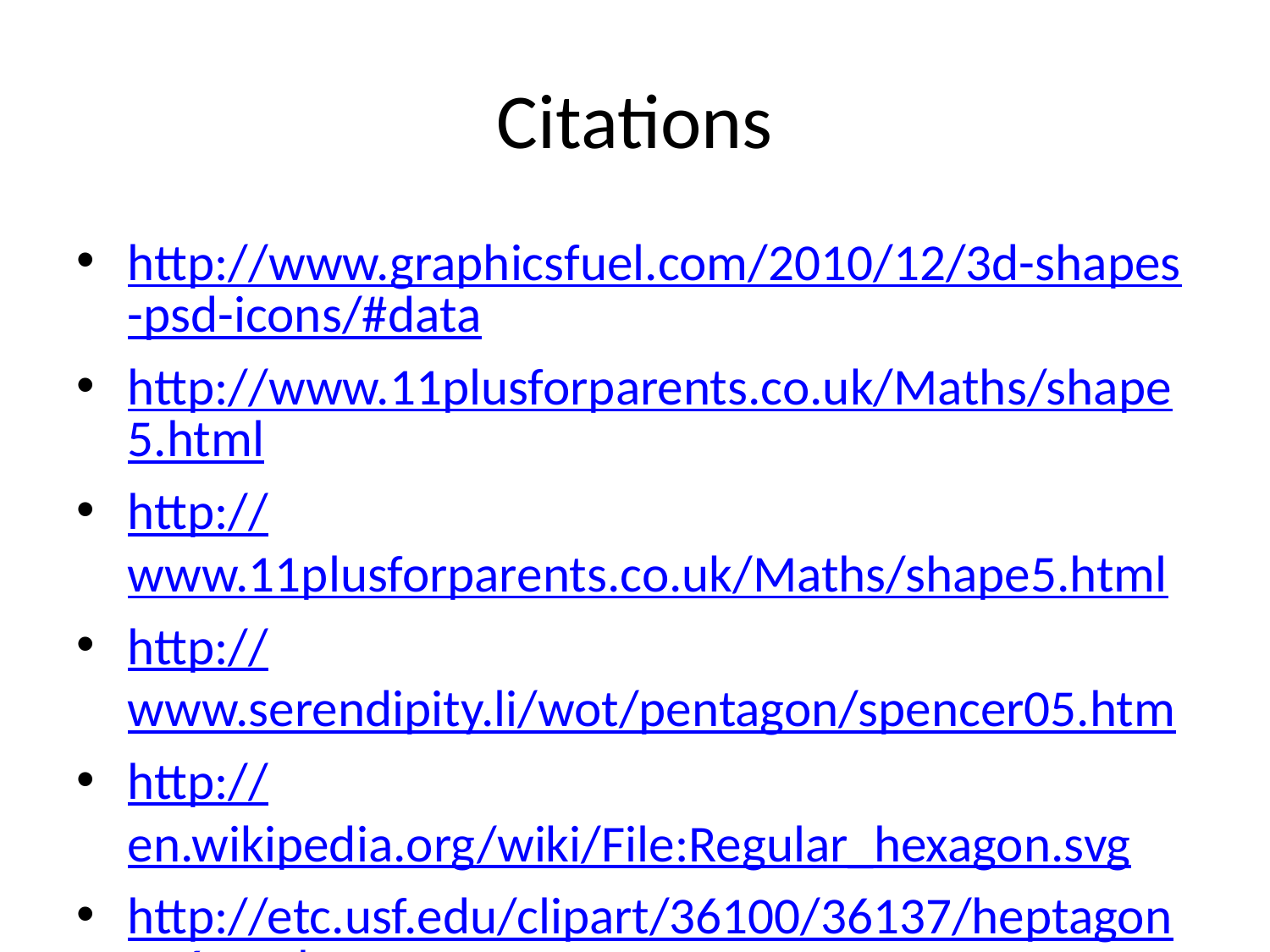

# Citations
http://www.graphicsfuel.com/2010/12/3d-shapes-psd-icons/#data
http://www.11plusforparents.co.uk/Maths/shape5.html
http://www.11plusforparents.co.uk/Maths/shape5.html
http://www.serendipity.li/wot/pentagon/spencer05.htm
http://en.wikipedia.org/wiki/File:Regular_hexagon.svg
http://etc.usf.edu/clipart/36100/36137/heptagon_36137.htm